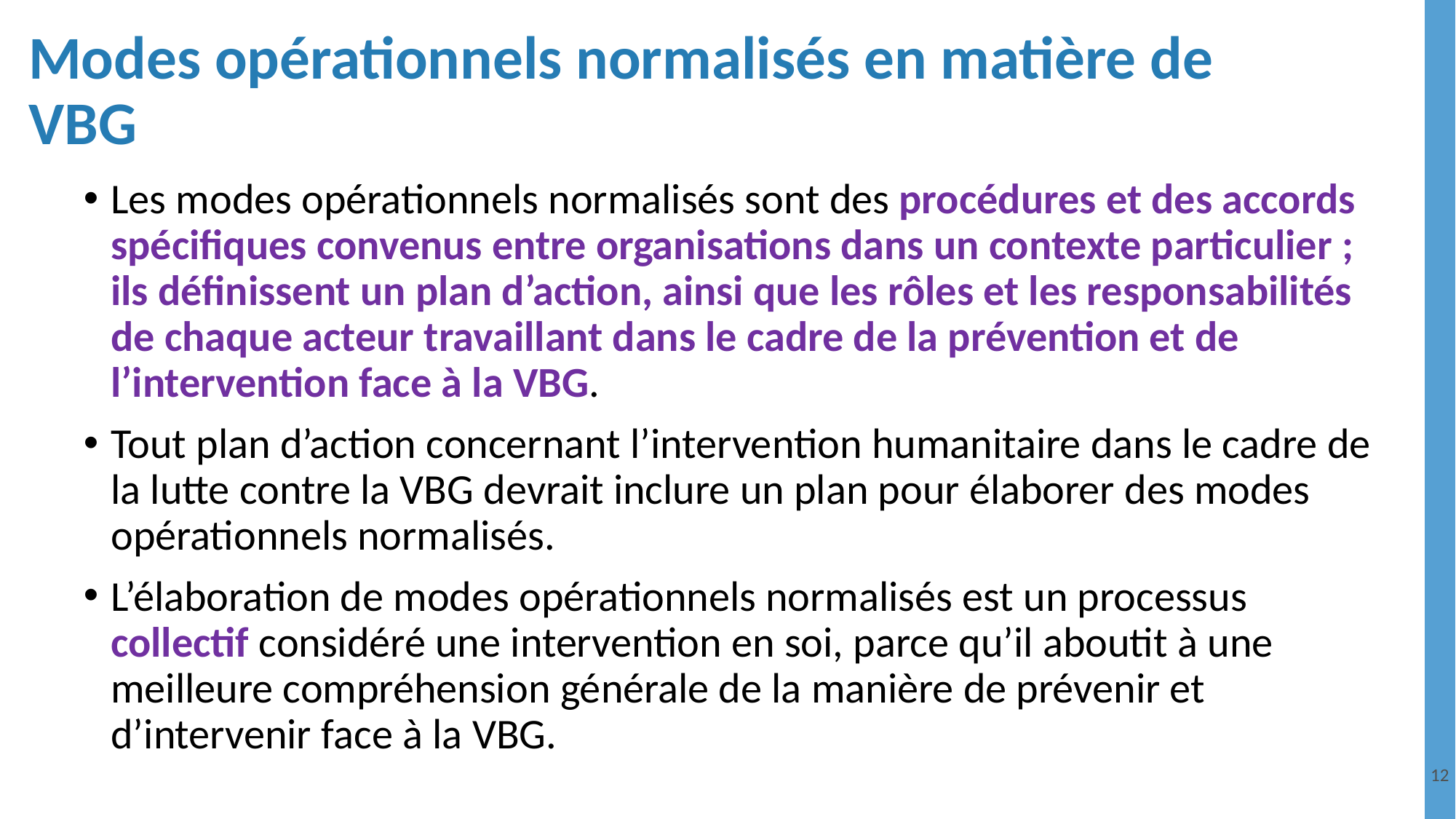

# Modes opérationnels normalisés en matière de VBG
Les modes opérationnels normalisés sont des procédures et des accords spécifiques convenus entre organisations dans un contexte particulier ; ils définissent un plan d’action, ainsi que les rôles et les responsabilités de chaque acteur travaillant dans le cadre de la prévention et de l’intervention face à la VBG.
Tout plan d’action concernant l’intervention humanitaire dans le cadre de la lutte contre la VBG devrait inclure un plan pour élaborer des modes opérationnels normalisés.
L’élaboration de modes opérationnels normalisés est un processus collectif considéré une intervention en soi, parce qu’il aboutit à une meilleure compréhension générale de la manière de prévenir et d’intervenir face à la VBG.

12